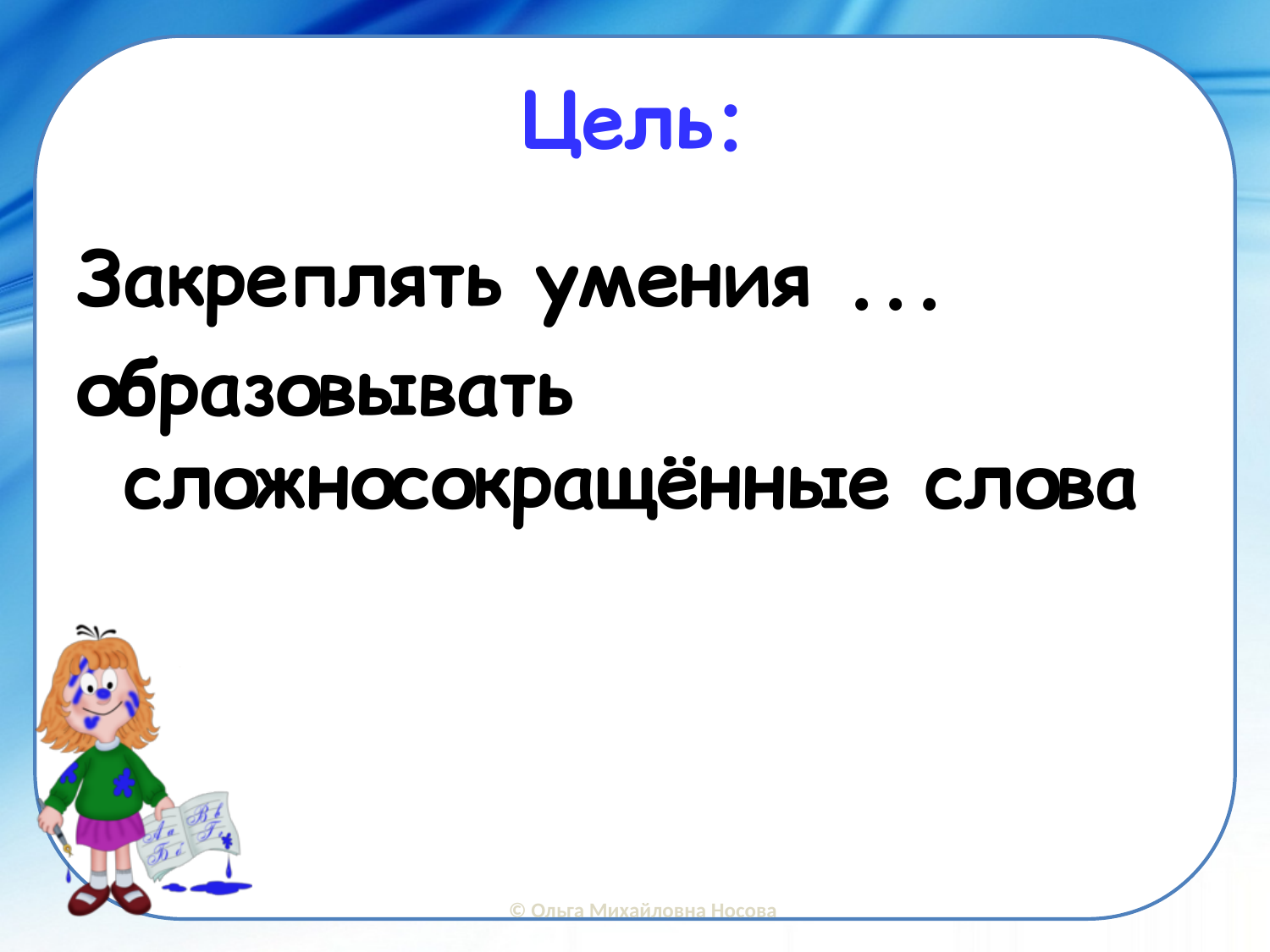

# Цель:
Закреплять умения ...
образовывать сложносокращённые слова